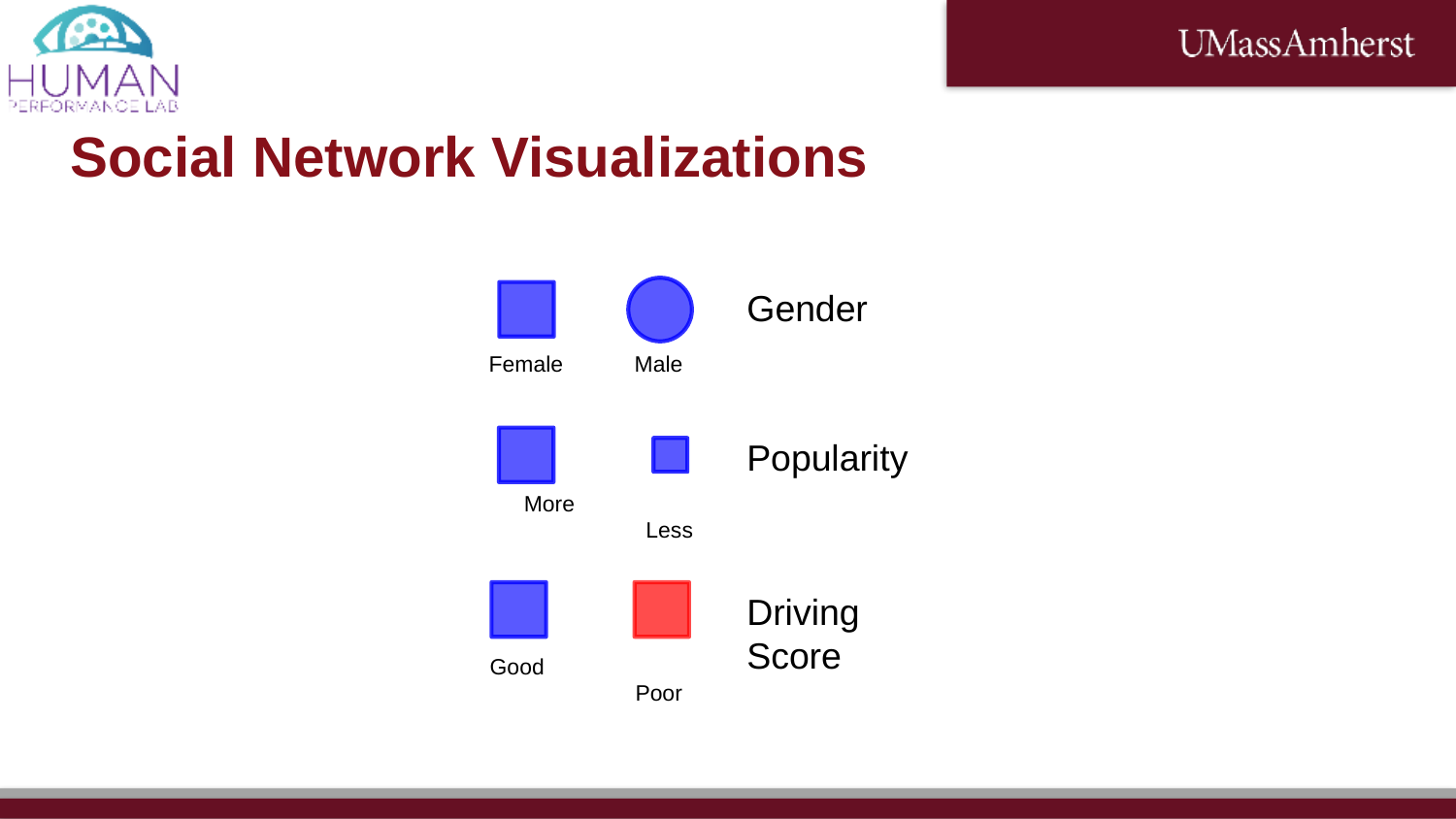

# Social Network Visualizations

Gender

Female	Male
Popularity

More		Less

Driving Score
Good		Poor